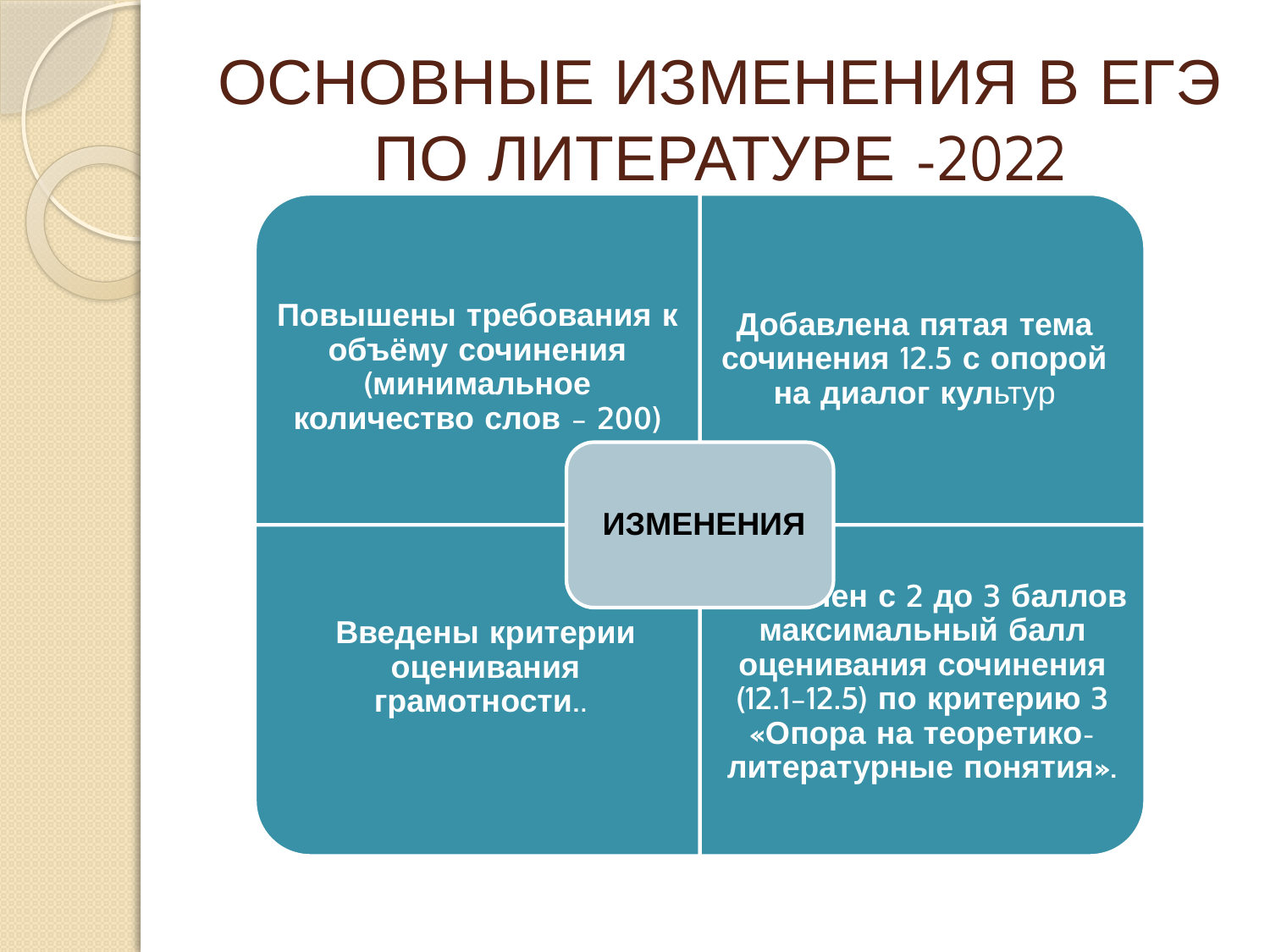

# ОСНОВНЫЕ ИЗМЕНЕНИЯ В ЕГЭ ПО ЛИТЕРАТУРЕ -2022
Повышены требования к объёму сочинения (минимальное количество слов – 200)
Добавлена пятая тема сочинения 12.5 с опорой на диалог культур
Введены критерии оценивания грамотности..

Увеличен с 2 до 3 баллов максимальный балл оценивания сочинения (12.1–12.5) по критерию 3 «Опора на теоретико-литературные понятия».
ИЗМЕНЕНИЯ